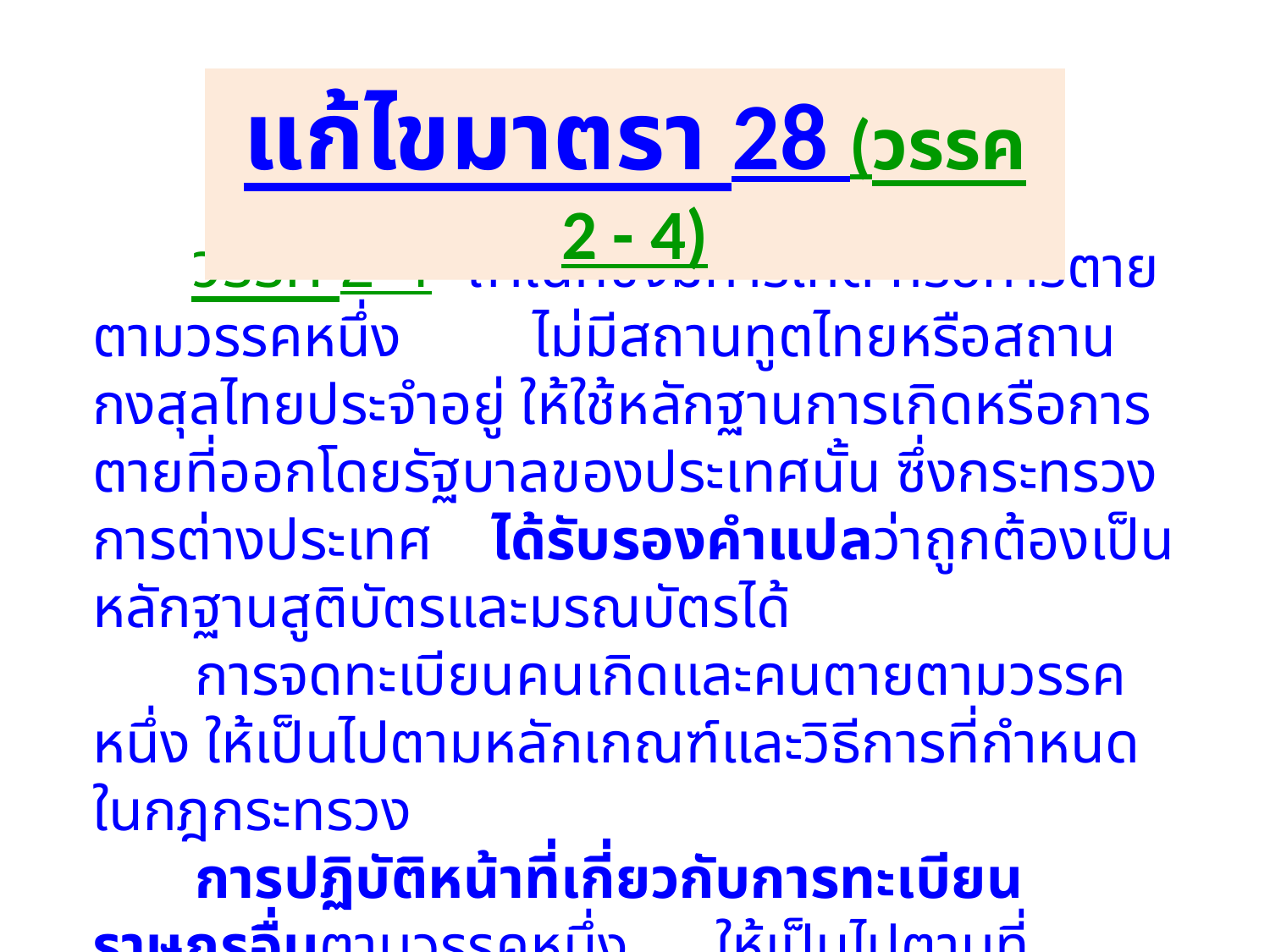

แก้ไขมาตรา 28 (วรรค 2 - 4)
      วรรค 2-4  ถ้าในที่ซึ่งมีการเกิด หรือการตายตามวรรคหนึ่ง         ไม่มีสถานทูตไทยหรือสถานกงสุลไทยประจำอยู่ ให้ใช้หลักฐานการเกิดหรือการตายที่ออกโดยรัฐบาลของประเทศนั้น ซึ่งกระทรวงการต่างประเทศ    ได้รับรองคำแปลว่าถูกต้องเป็นหลักฐานสูติบัตรและมรณบัตรได้
       การจดทะเบียนคนเกิดและคนตายตามวรรคหนึ่ง ให้เป็นไปตามหลักเกณฑ์และวิธีการที่กำหนดในกฎกระทรวง
       การปฏิบัติหน้าที่เกี่ยวกับการทะเบียนราษฎรอื่นตามวรรคหนึ่ง      ให้เป็นไปตามที่รัฐมนตรีว่าการกระทรวงมหาดไทยและรัฐมนตรีว่าการกระทรวงการต่างประเทศตกลงกัน”